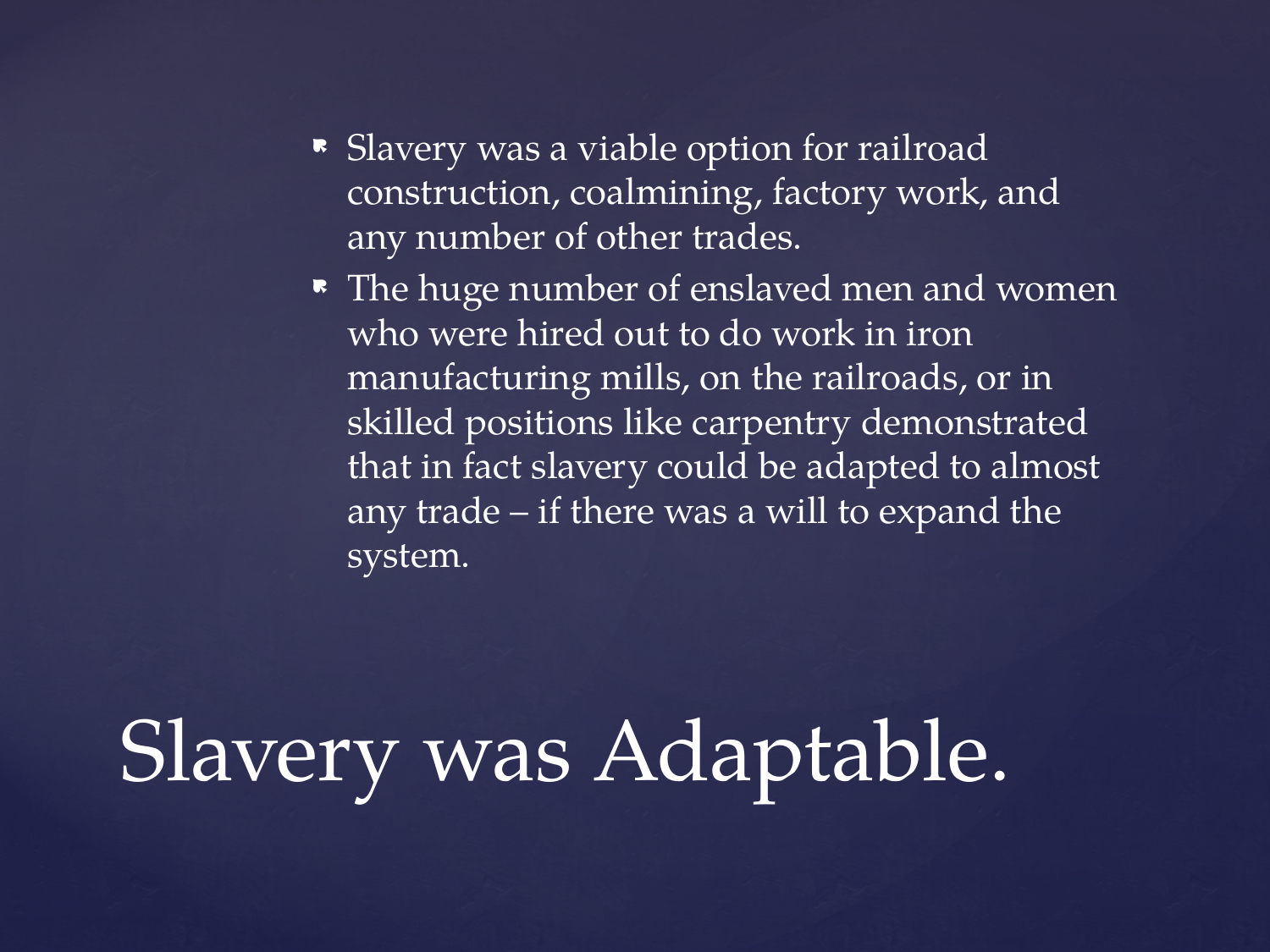

Slavery was a viable option for railroad construction, coalmining, factory work, and any number of other trades.
The huge number of enslaved men and women who were hired out to do work in iron manufacturing mills, on the railroads, or in skilled positions like carpentry demonstrated that in fact slavery could be adapted to almost any trade – if there was a will to expand the system.
# Slavery was Adaptable.